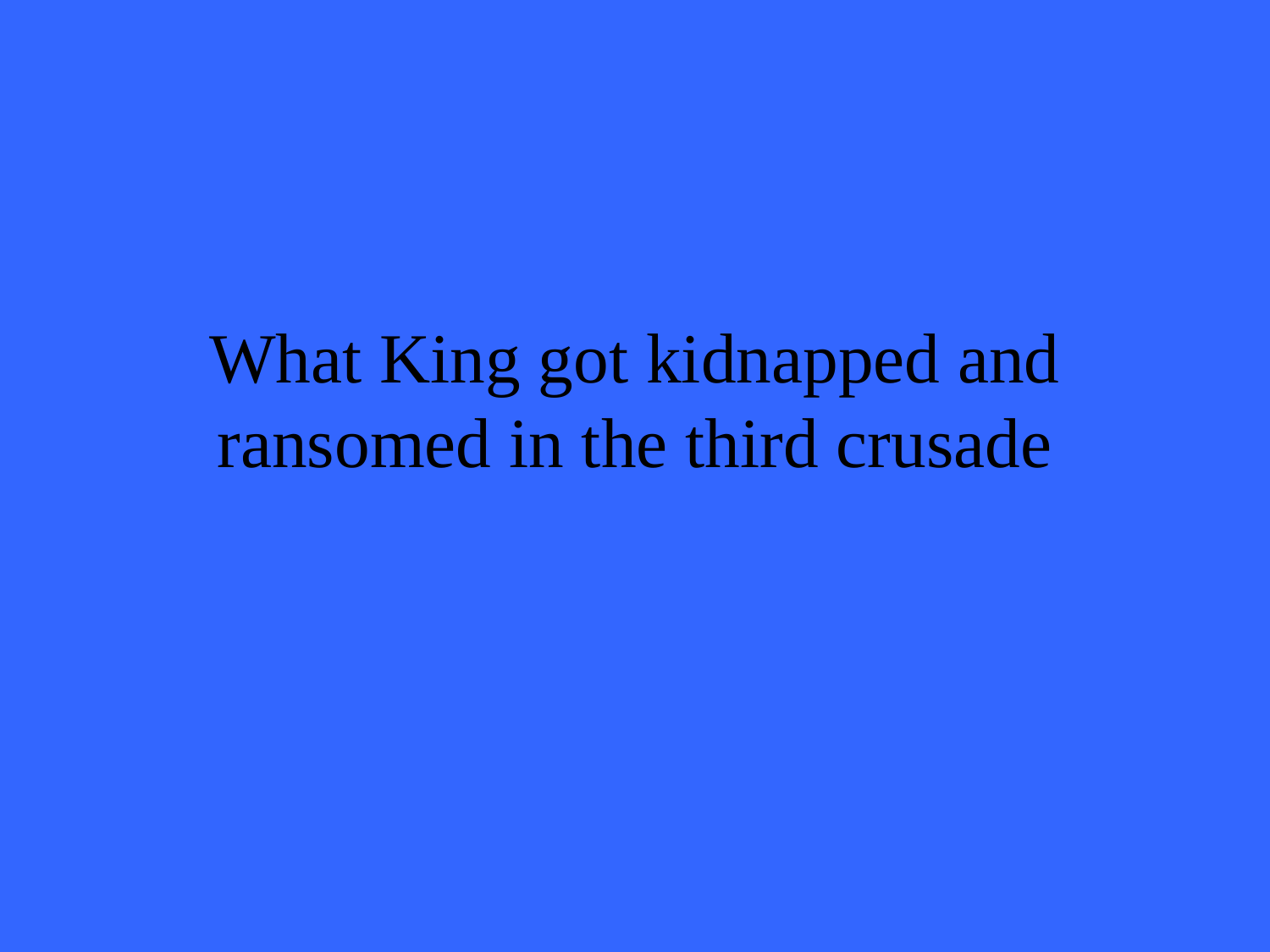

# What King got kidnapped and ransomed in the third crusade